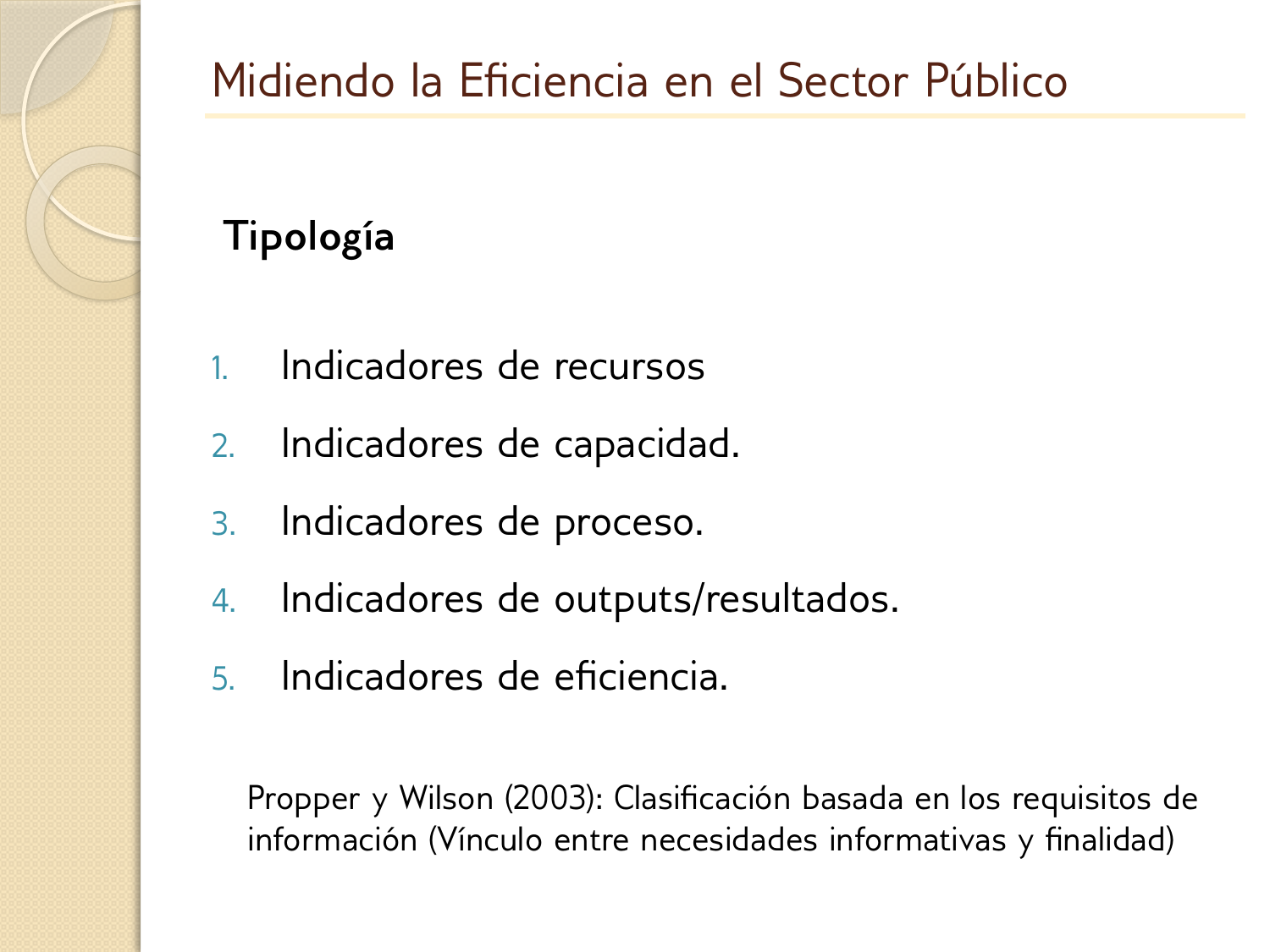

# Midiendo la Eficiencia en el Sector Público
Tipología

Indicadores de recursos
Indicadores de capacidad.
Indicadores de proceso.
Indicadores de outputs/resultados.
Indicadores de eficiencia.

Propper y Wilson (2003): Clasificación basada en los requisitos de información (Vínculo entre necesidades informativas y finalidad)